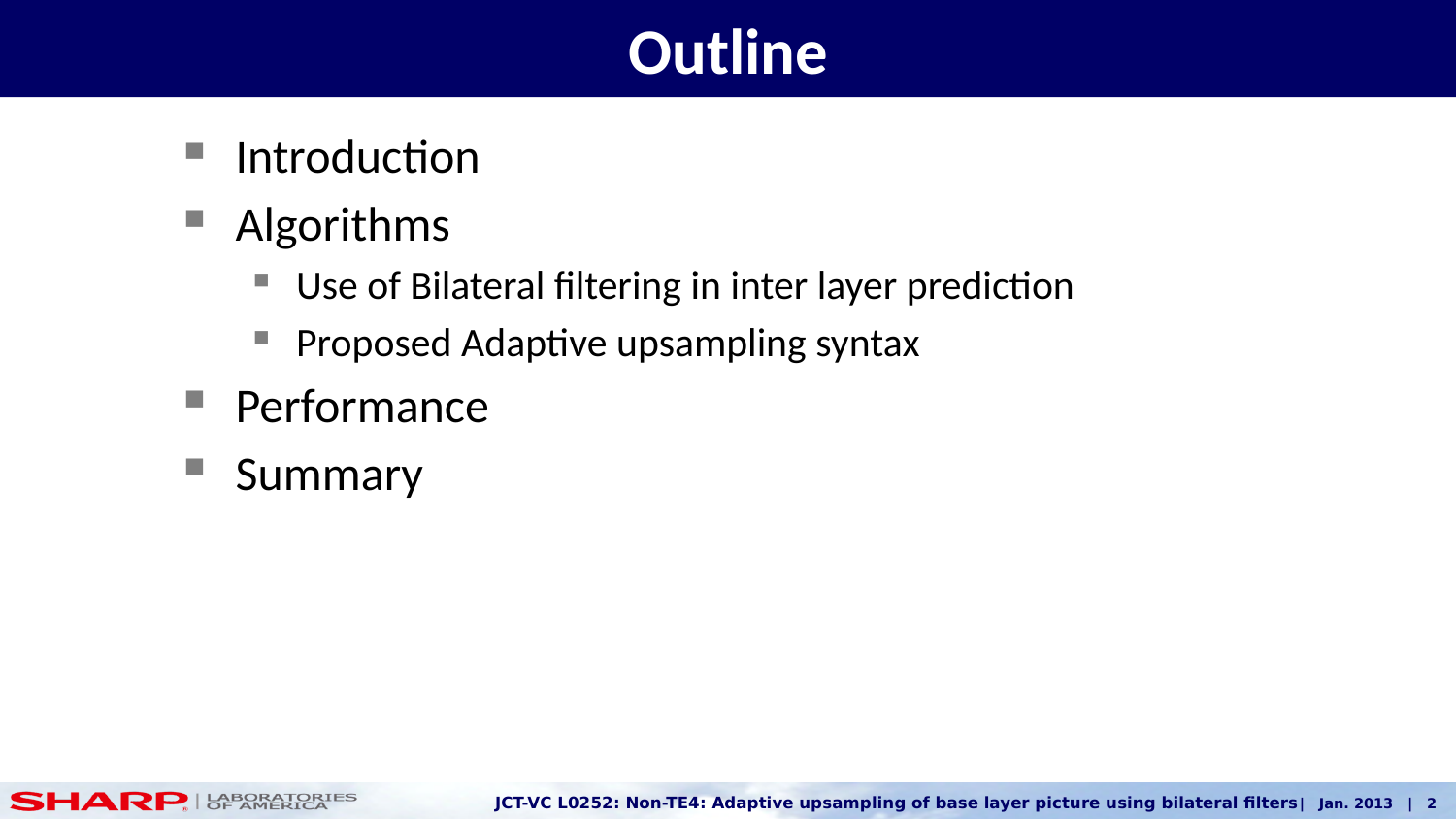

# Outline
Introduction
Algorithms
Use of Bilateral filtering in inter layer prediction
Proposed Adaptive upsampling syntax
Performance
Summary